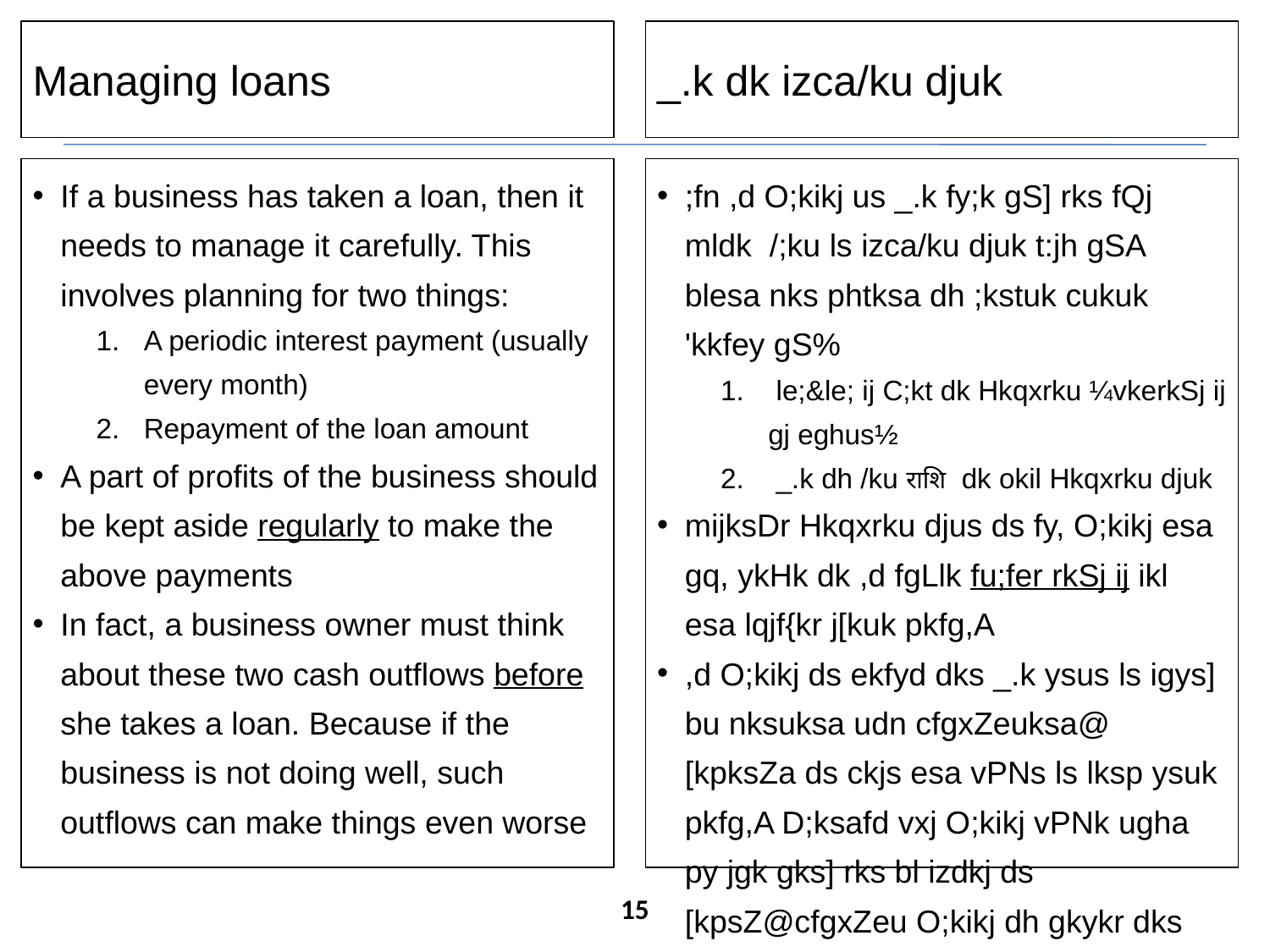

Managing loans
_.k dk izca/ku djuk
If a business has taken a loan, then it needs to manage it carefully. This involves planning for two things:
A periodic interest payment (usually every month)
Repayment of the loan amount
A part of profits of the business should be kept aside regularly to make the above payments
In fact, a business owner must think about these two cash outflows before she takes a loan. Because if the business is not doing well, such outflows can make things even worse
;fn ,d O;kikj us _.k fy;k gS] rks fQj mldk  /;ku ls izca/ku djuk t:jh gSA blesa nks phtksa dh ;kstuk cukuk 'kkfey gS%
 le;&le; ij C;kt dk Hkqxrku ¼vkerkSj ij gj eghus½
 _.k dh /ku राशि  dk okil Hkqxrku djuk
mijksDr Hkqxrku djus ds fy, O;kikj esa gq, ykHk dk ,d fgLlk fu;fer rkSj ij ikl esa lqjf{kr j[kuk pkfg,A
,d O;kikj ds ekfyd dks _.k ysus ls igys] bu nksuksa udn cfgxZeuksa@ [kpksZa ds ckjs esa vPNs ls lksp ysuk pkfg,A D;ksafd vxj O;kikj vPNk ugha py jgk gks] rks bl izdkj ds [kpsZ@cfgxZeu O;kikj dh gkykr dks vkSj Hkh [kjkc cuk ldrs gSaA
15